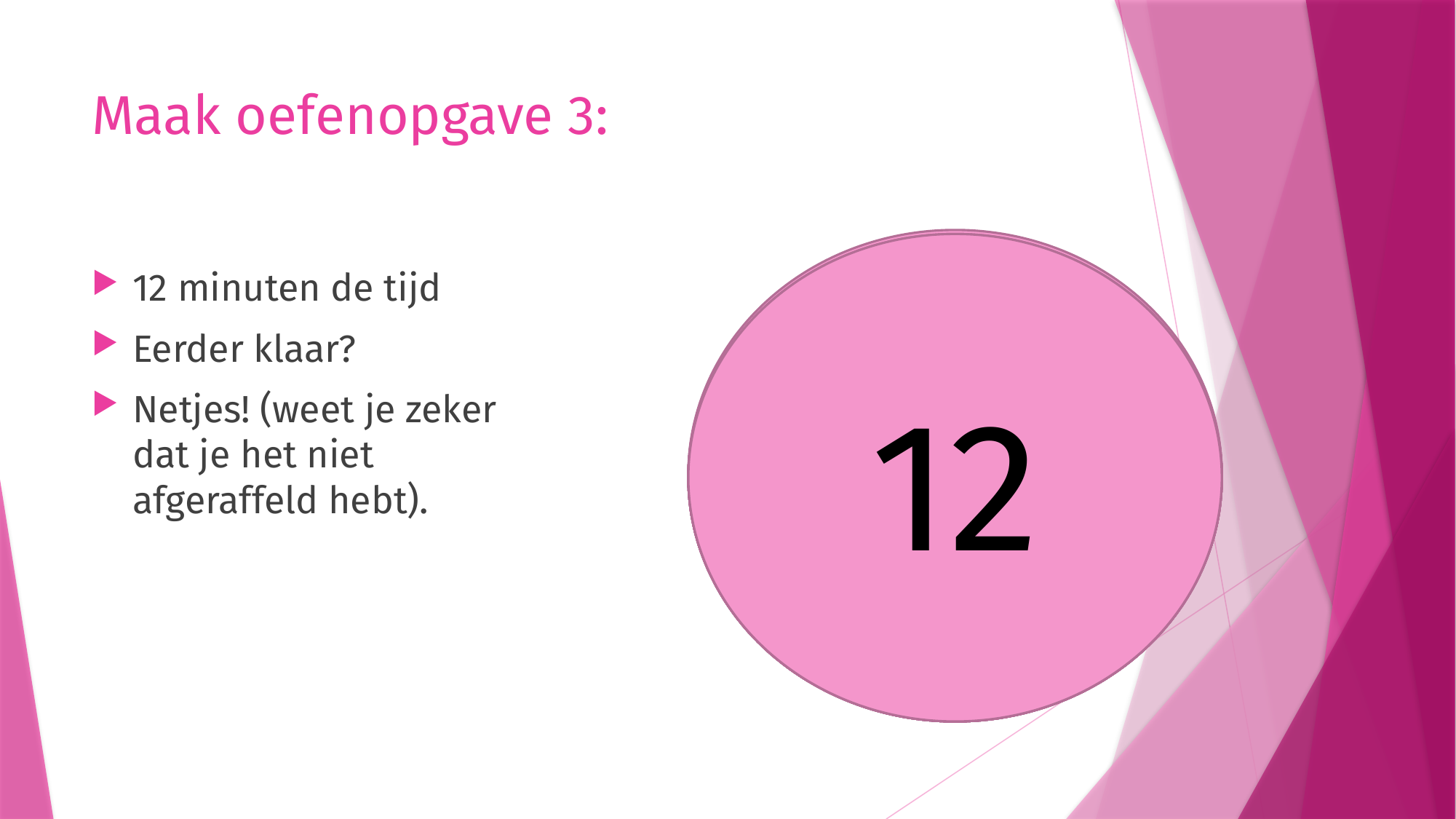

# Maak oefenopgave 3:
10
9
8
12
11
5
6
7
4
3
1
2
12 minuten de tijd
Eerder klaar?
Netjes! (weet je zeker dat je het niet afgeraffeld hebt).